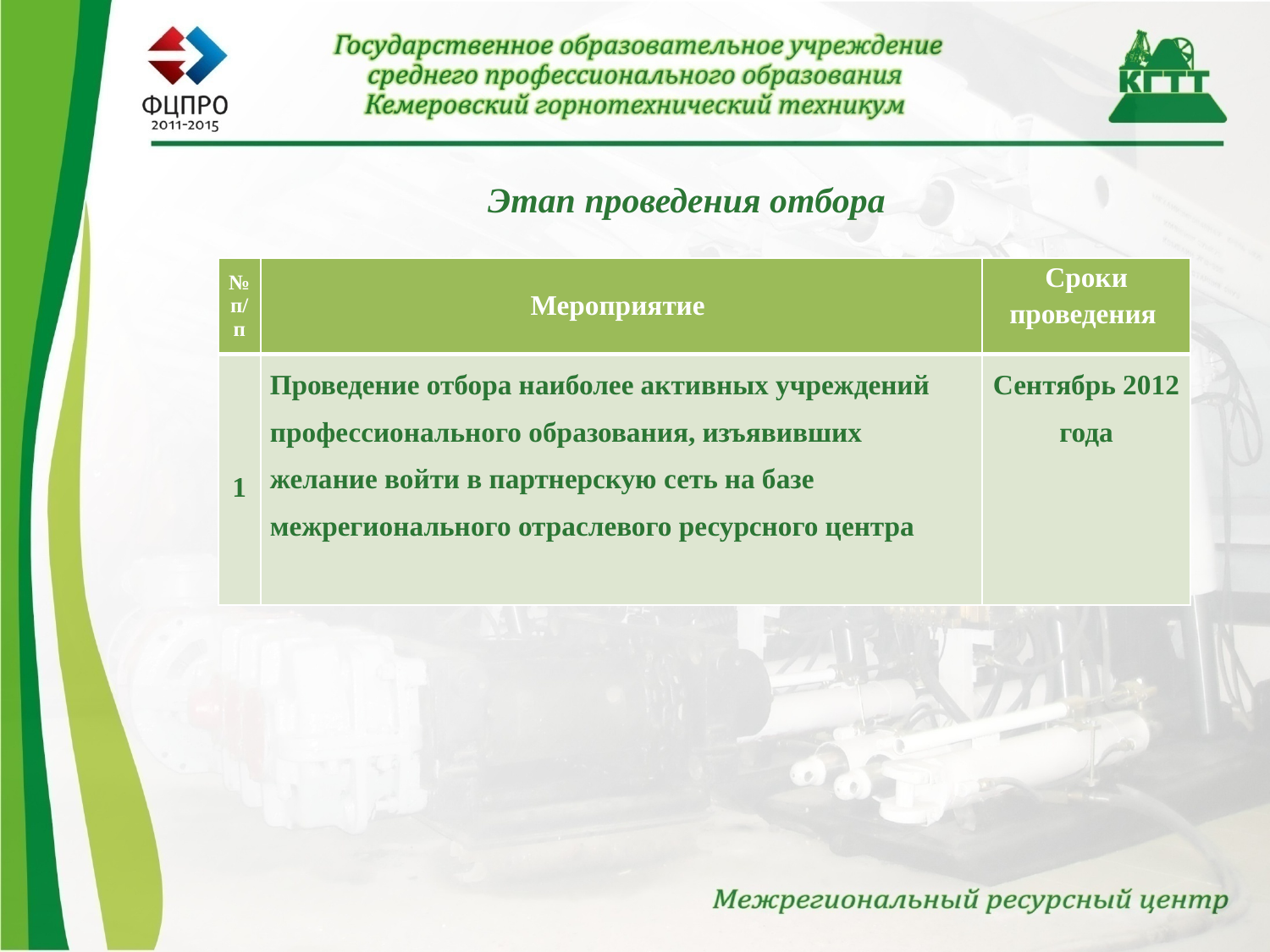

# Этап проведения отбора
| № п/п | Мероприятие | Сроки проведения |
| --- | --- | --- |
| 1 | Проведение отбора наиболее активных учреждений профессионального образования, изъявивших желание войти в партнерскую сеть на базе межрегионального отраслевого ресурсного центра | Сентябрь 2012 года |